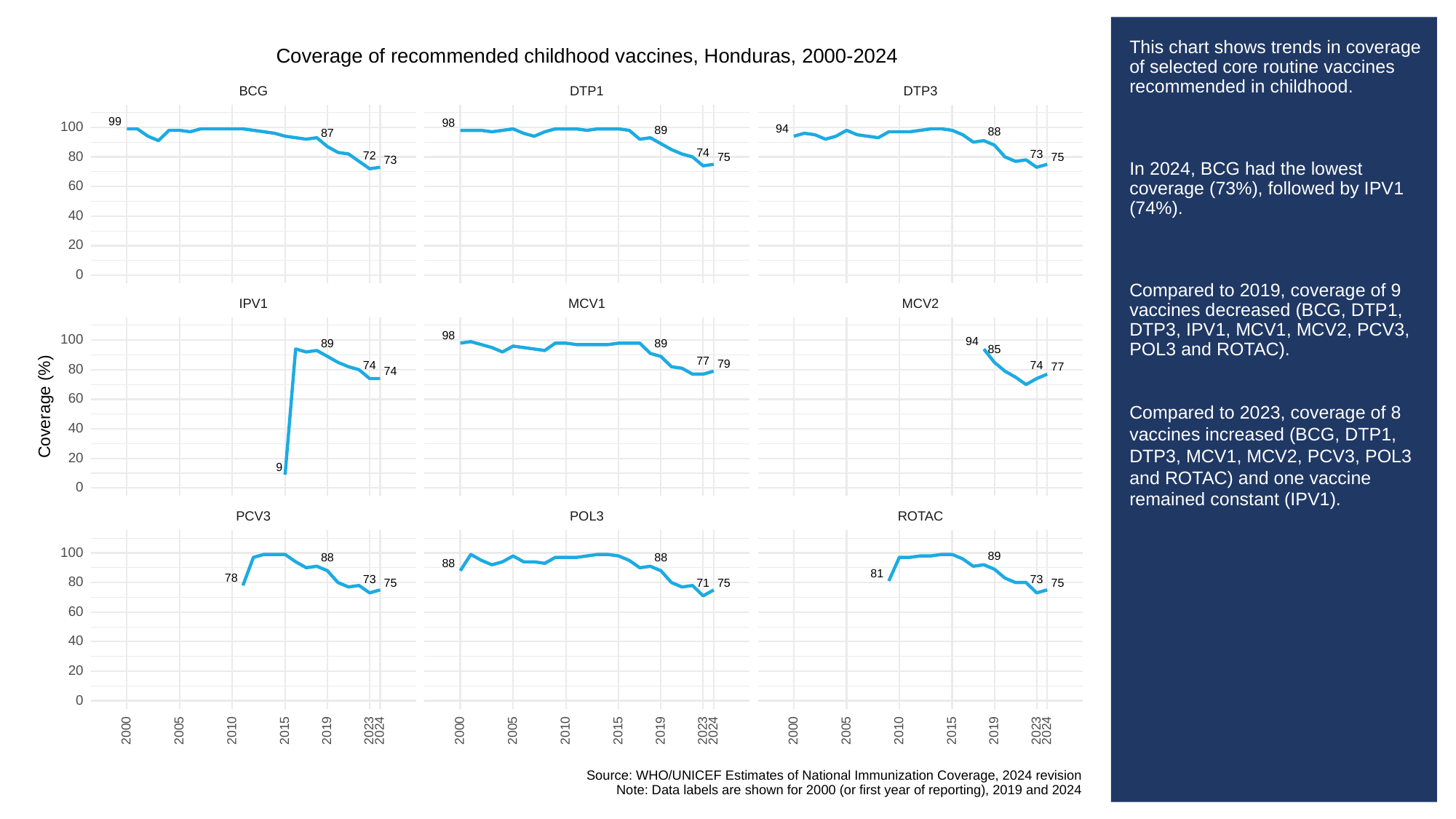

# This chart shows trends in coverage of selected core routine vaccines recommended in childhood.

In 2024, BCG had the lowest coverage (73%), followed by IPV1 (74%).

Compared to 2019, coverage of 9 vaccines decreased (BCG, DTP1, DTP3, IPV1, MCV1, MCV2, PCV3, POL3 and ROTAC).

Compared to 2023, coverage of 8 vaccines increased (BCG, DTP1, DTP3, MCV1, MCV2, PCV3, POL3 and ROTAC) and one vaccine remained constant (IPV1).

Coverage of recommended childhood vaccines, Honduras, 2000-2024
BCG
DTP3
DTP1

99
98
100
94
89

88

87

74
73
80
72
75
75
73

60

40

20

0

MCV1
MCV2
IPV1

98
100
94
89
89

85

77
79
74
74
77
80
74

60
Coverage (%)

40

20

9

0

POL3
PCV3
ROTAC

100
89

88
88

88

81
78
73
73
80
75
75
75
71

60

40

20

0

2023
2023
2023
2000
2005
2010
2015
2019
2024
2000
2005
2010
2015
2019
2024
2000
2005
2010
2015
2019
2024
Source: WHO/UNICEF Estimates of National Immunization Coverage, 2024 revision
Note: Data labels are shown for 2000 (or first year of reporting), 2019 and 2024